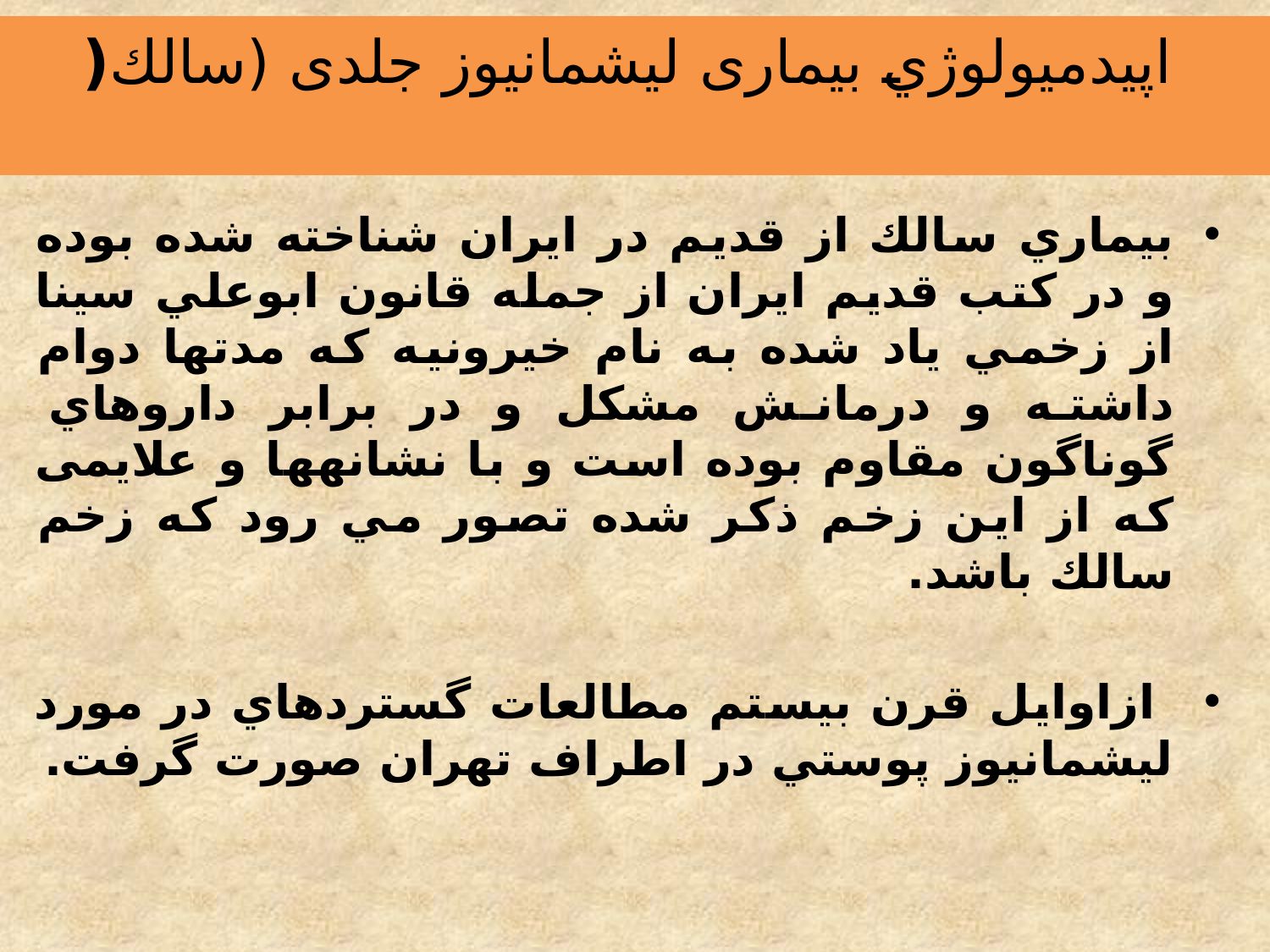

# اپيدميولوژي بیماری لیشمانیوز جلدی (سالك(
بيماري سالك از قديم در ايران شناخته شده بوده و در كتب قديم ايران از جمله قانون ابوعلي سينا از زخمي ياد شده به نام خيرونيه كه مدت‏ها دوام داشته و درمانش مشكل و در برابر داروهاي گوناگون مقاوم بوده است و با نشانه‏ها و علایمی كه از اين زخم ذكر شده تصور مي رود كه زخم سالك باشد.

 ازاوايل قرن بيستم مطالعات گسترده‏اي در مورد ليشمانيوز پوستي در اطراف تهران صورت گرفت.